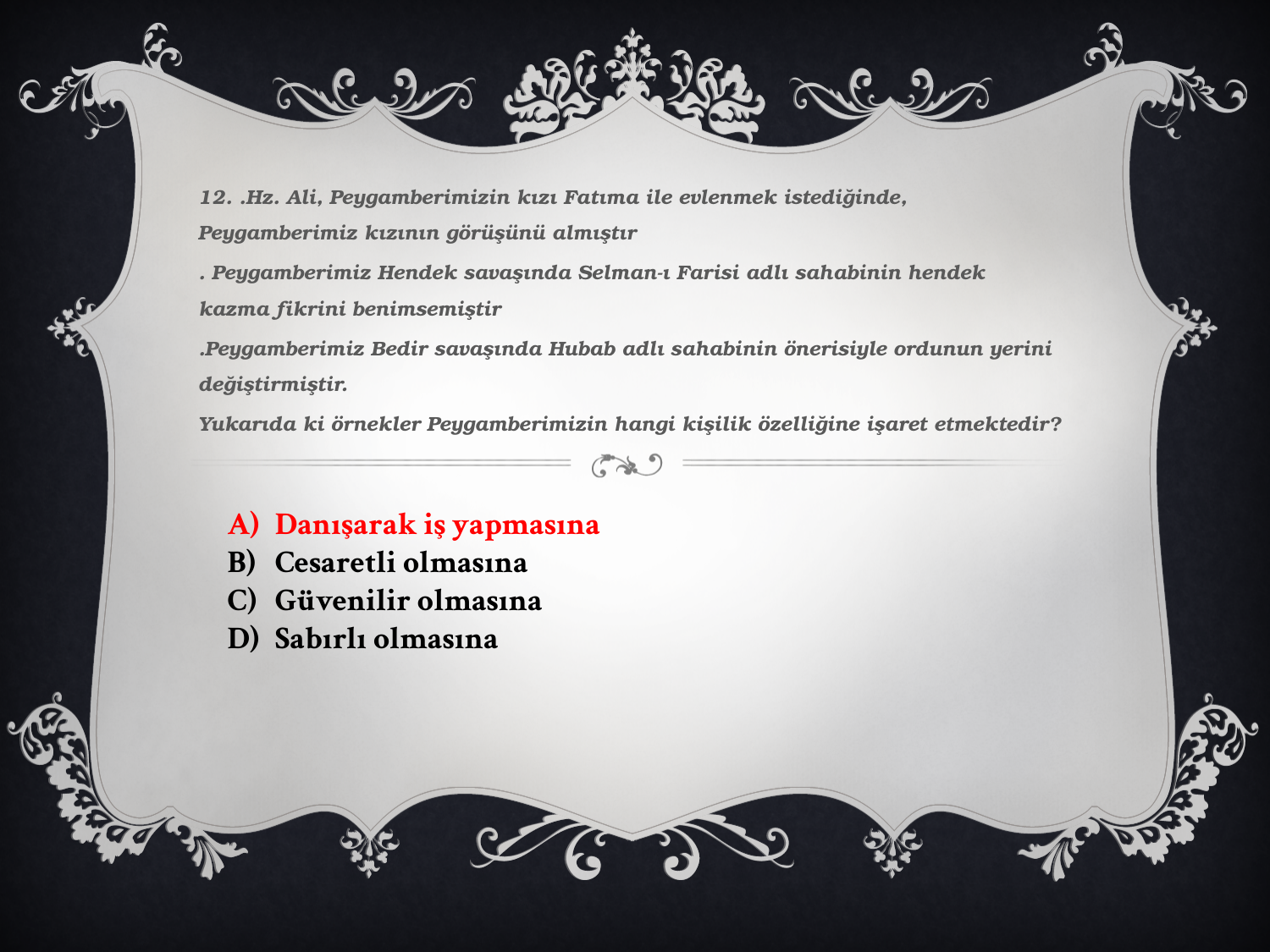

12. .Hz. Ali, Peygamberimizin kızı Fatıma ile evlenmek istediğinde, Peygamberimiz kızının görüşünü almıştır
. Peygamberimiz Hendek savaşında Selman-ı Farisi adlı sahabinin hendek kazma fikrini benimsemiştir
.Peygamberimiz Bedir savaşında Hubab adlı sahabinin önerisiyle ordunun yerini değiştirmiştir.
Yukarıda ki örnekler Peygamberimizin hangi kişilik özelliğine işaret etmektedir?

Danışarak iş yapmasına
Cesaretli olmasına
Güvenilir olmasına
Sabırlı olmasına